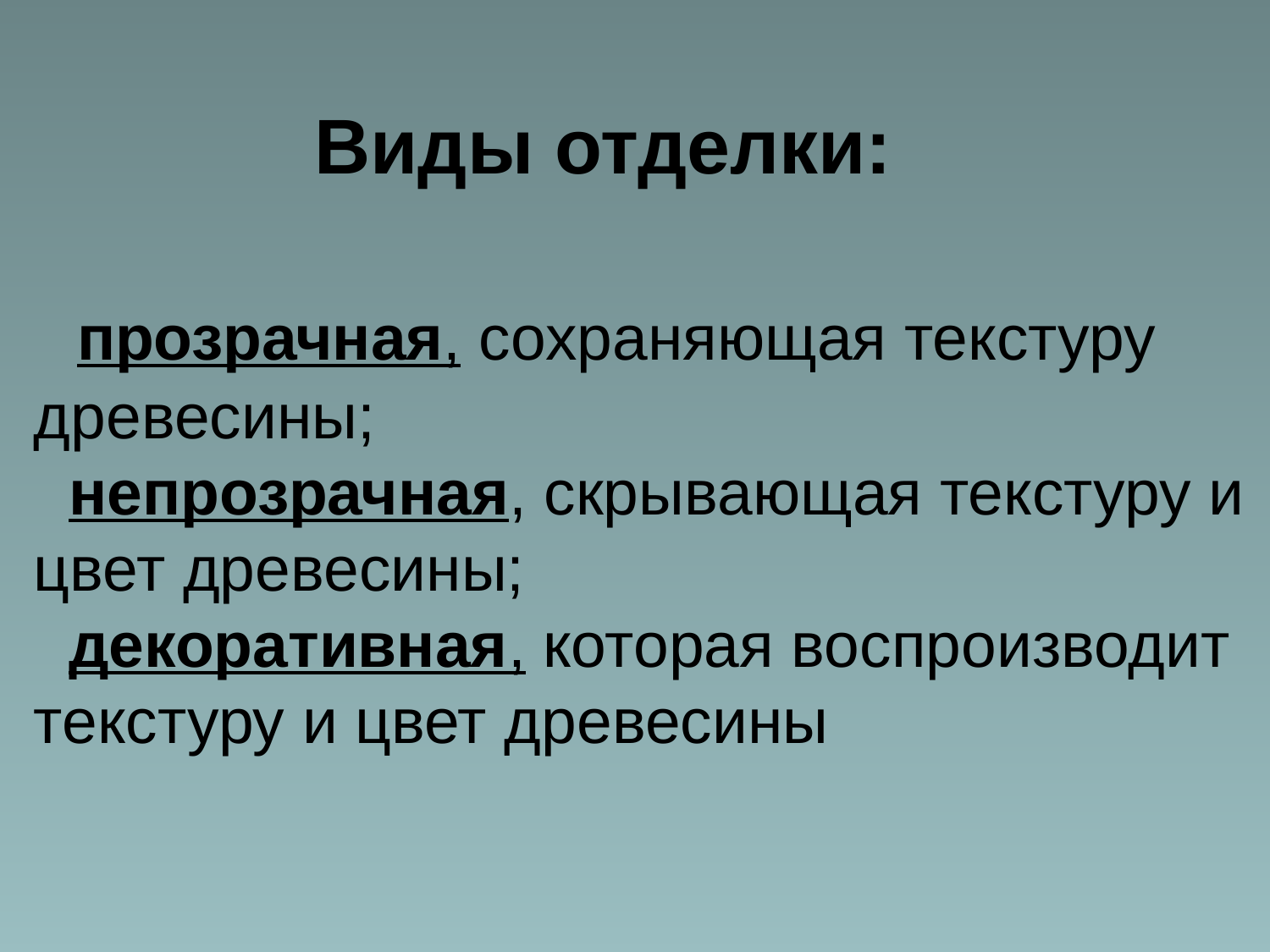

Виды отделки:
  прозрачная, сохраняющая текстуру древесины;
  непрозрачная, скрывающая текстуру и цвет древесины;
  декоративная, которая воспроизводит текстуру и цвет древесины